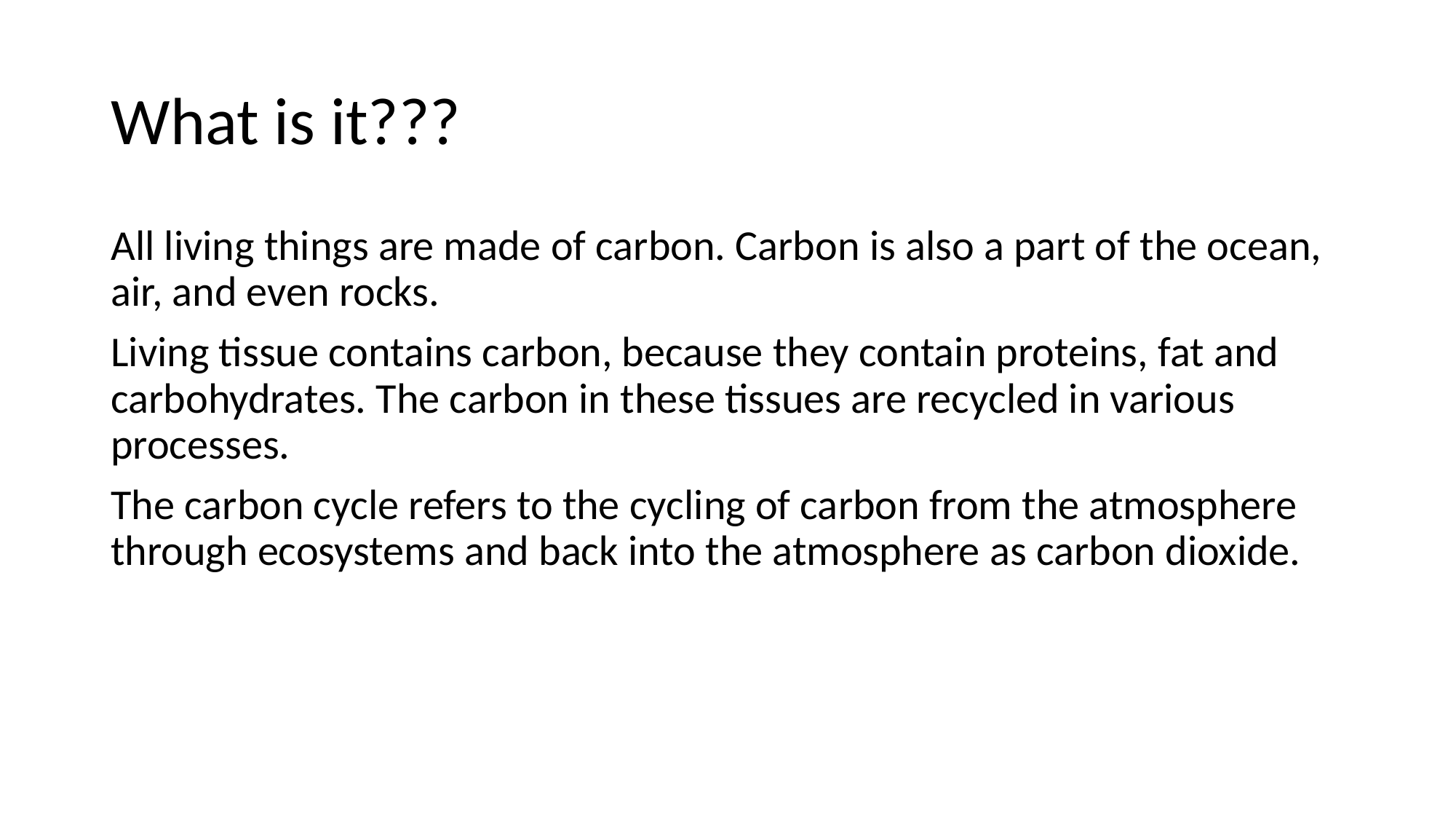

# What is it???
All living things are made of carbon. Carbon is also a part of the ocean, air, and even rocks.
Living tissue contains carbon, because they contain proteins, fat and carbohydrates. The carbon in these tissues are recycled in various processes.
The carbon cycle refers to the cycling of carbon from the atmosphere through ecosystems and back into the atmosphere as carbon dioxide.